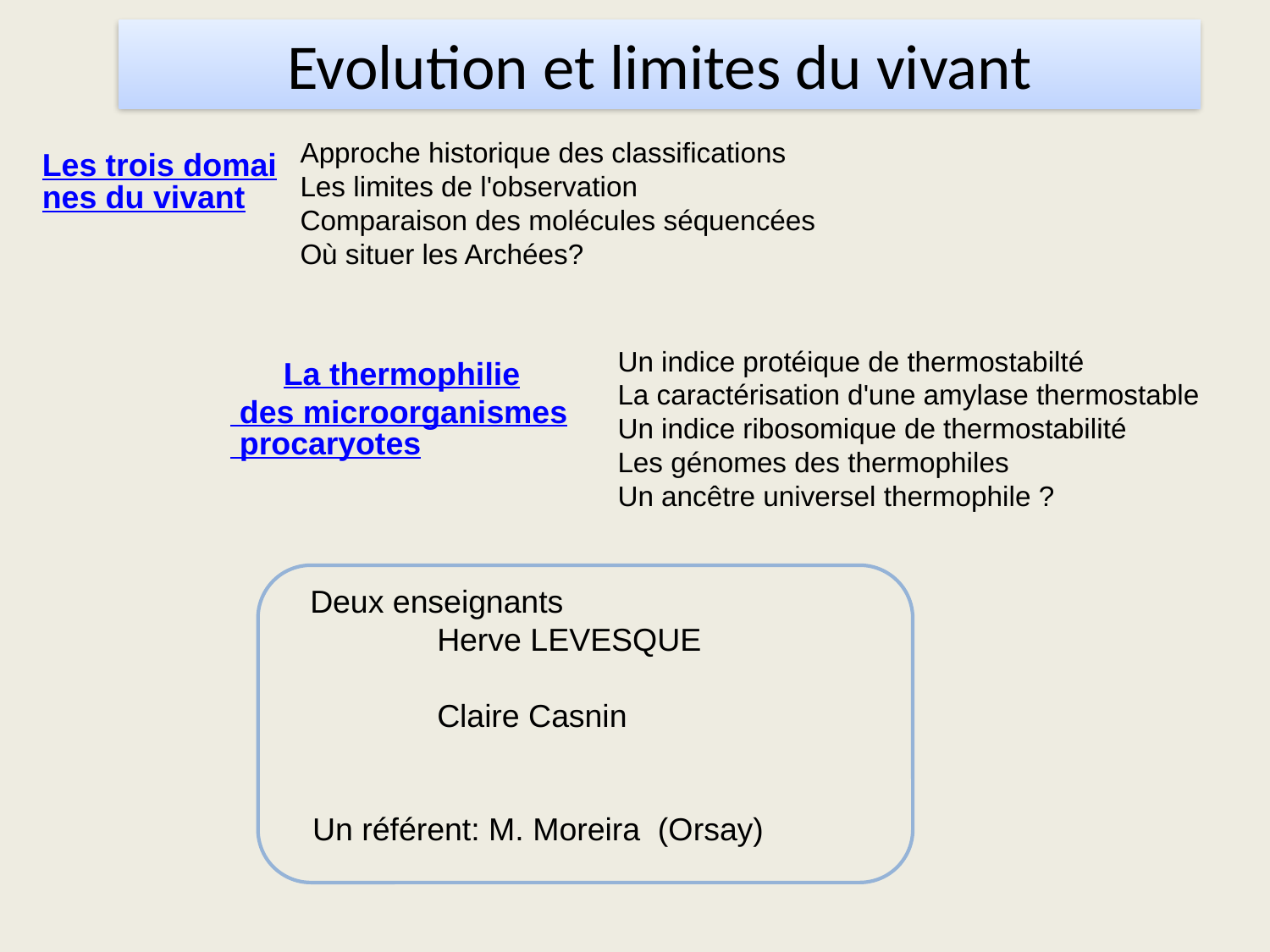

Evolution et limites du vivant
Approche historique des classifications
Les limites de l'observation
Comparaison des molécules séquencées
Où situer les Archées?

Les trois domaines du vivant
Un indice protéique de thermostabilté
La caractérisation d'une amylase thermostable
Un indice ribosomique de thermostabilité
Les génomes des thermophiles
Un ancêtre universel thermophile ?
La thermophilie des microorganismes procaryotes

Deux enseignants
	Herve LEVESQUE

	Claire Casnin

Un référent: M. Moreira  (Orsay)